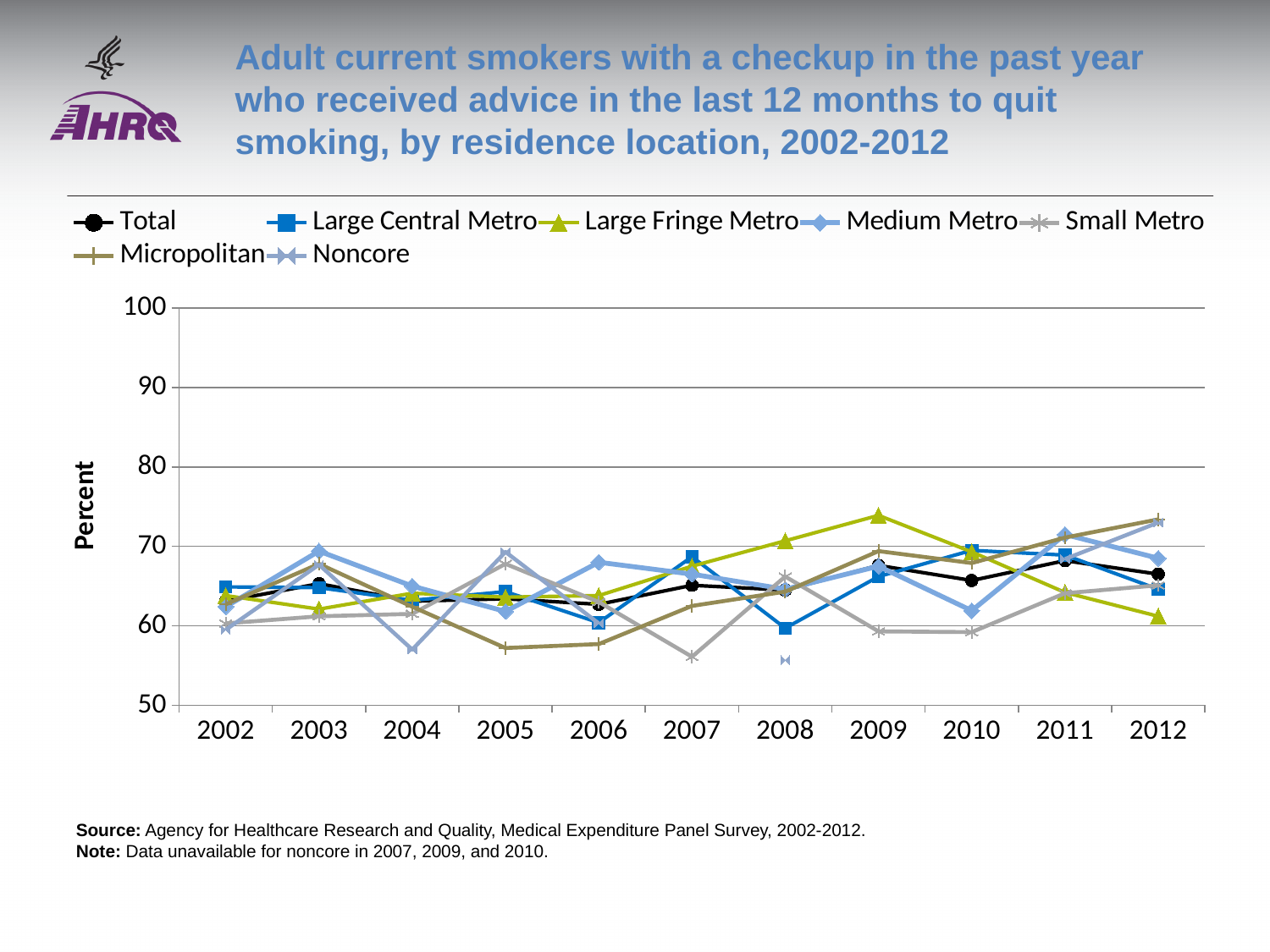

# Adult current smokers with a checkup in the past year who received advice in the last 12 months to quit smoking, by residence location, 2002-2012

### Chart

| Category | Total | Large Central Metro | Large Fringe Metro | Medium Metro | Small Metro | Micropolitan | Noncore |
|---|---|---|---|---|---|---|---|
| 2002 | 63.1 | 64.9 | 63.8 | 62.4 | 60.3 | 62.7 | 59.5 |
| 2003 | 65.3 | 64.8 | 62.1 | 69.4 | 61.2 | 67.8 | 67.7 |
| 2004 | 63.1 | 63.2 | 64.1 | 65.0 | 61.5 | 62.4 | 57.0 |
| 2005 | 63.4 | 64.3 | 63.6 | 61.8 | 67.8 | 57.2 | 69.3 |
| 2006 | 62.7 | 60.4 | 63.8 | 68.0 | 63.0 | 57.7 | 60.3 |
| 2007 | 65.1 | 68.7 | 67.5 | 66.5 | 56.1 | 62.5 | None |
| 2008 | 64.5 | 59.7 | 70.7 | 64.6 | 66.2 | 64.3 | 55.7 |
| 2009 | 67.6 | 66.2 | 73.9 | 67.5 | 59.3 | 69.4 | None |
| 2010 | 65.7 | 69.5 | 69.3 | 61.9 | 59.2 | 67.9 | None |
| 2011 | 68.2 | 68.9 | 64.2 | 71.5 | 64.1 | 71.1 | 68.4 |
| 2012 | 66.5 | 64.6 | 61.2 | 68.5 | 65.1 | 73.4 | 73.0 |
Source: Agency for Healthcare Research and Quality, Medical Expenditure Panel Survey, 2002-2012.
Note: Data unavailable for noncore in 2007, 2009, and 2010.